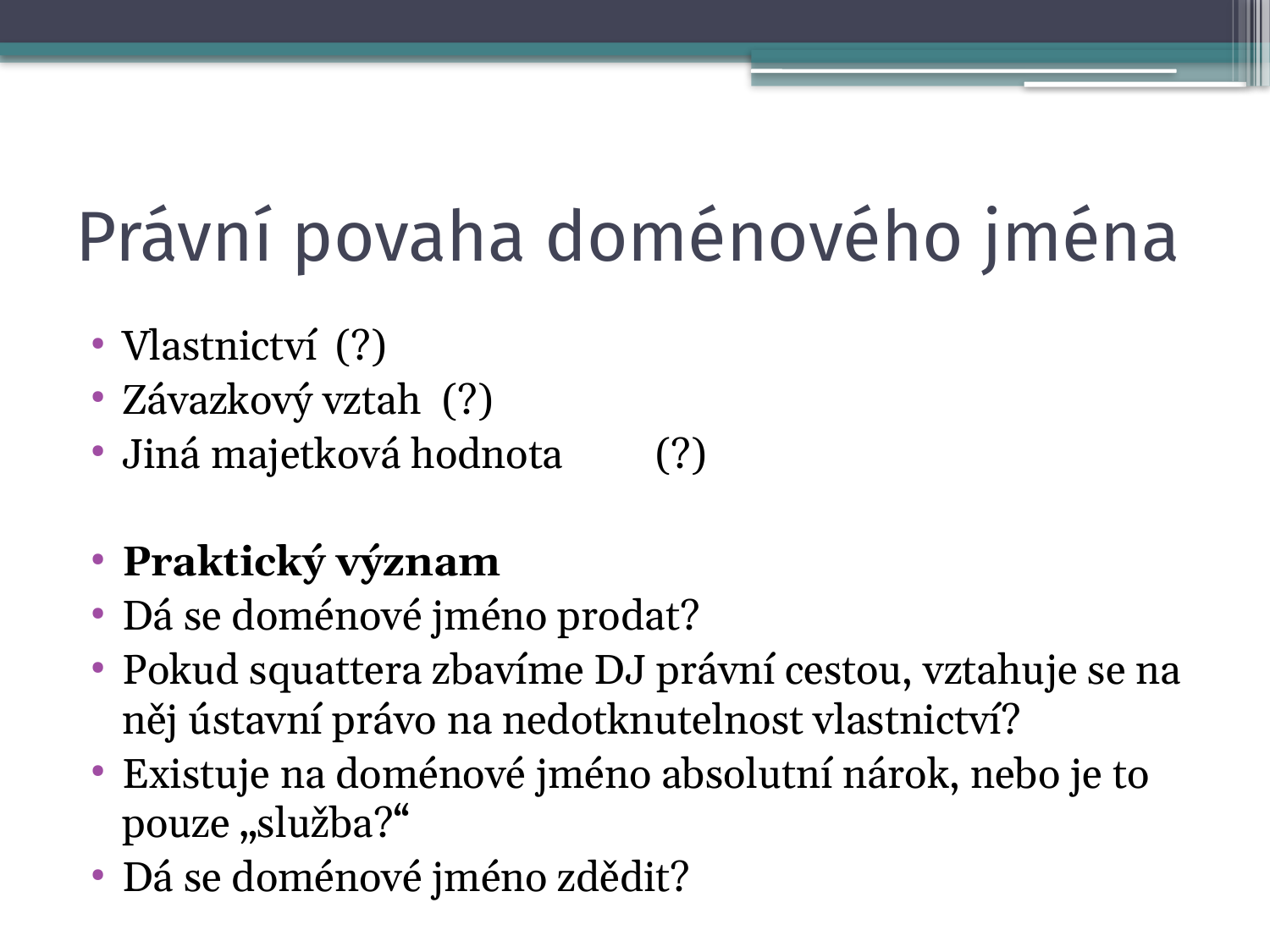

# Právní povaha doménového jména
Vlastnictví 				(?)
Závazkový vztah			(?)
Jiná majetková hodnota		(?)

Praktický význam
Dá se doménové jméno prodat?
Pokud squattera zbavíme DJ právní cestou, vztahuje se na něj ústavní právo na nedotknutelnost vlastnictví?
Existuje na doménové jméno absolutní nárok, nebo je to pouze „služba?“
Dá se doménové jméno zdědit?